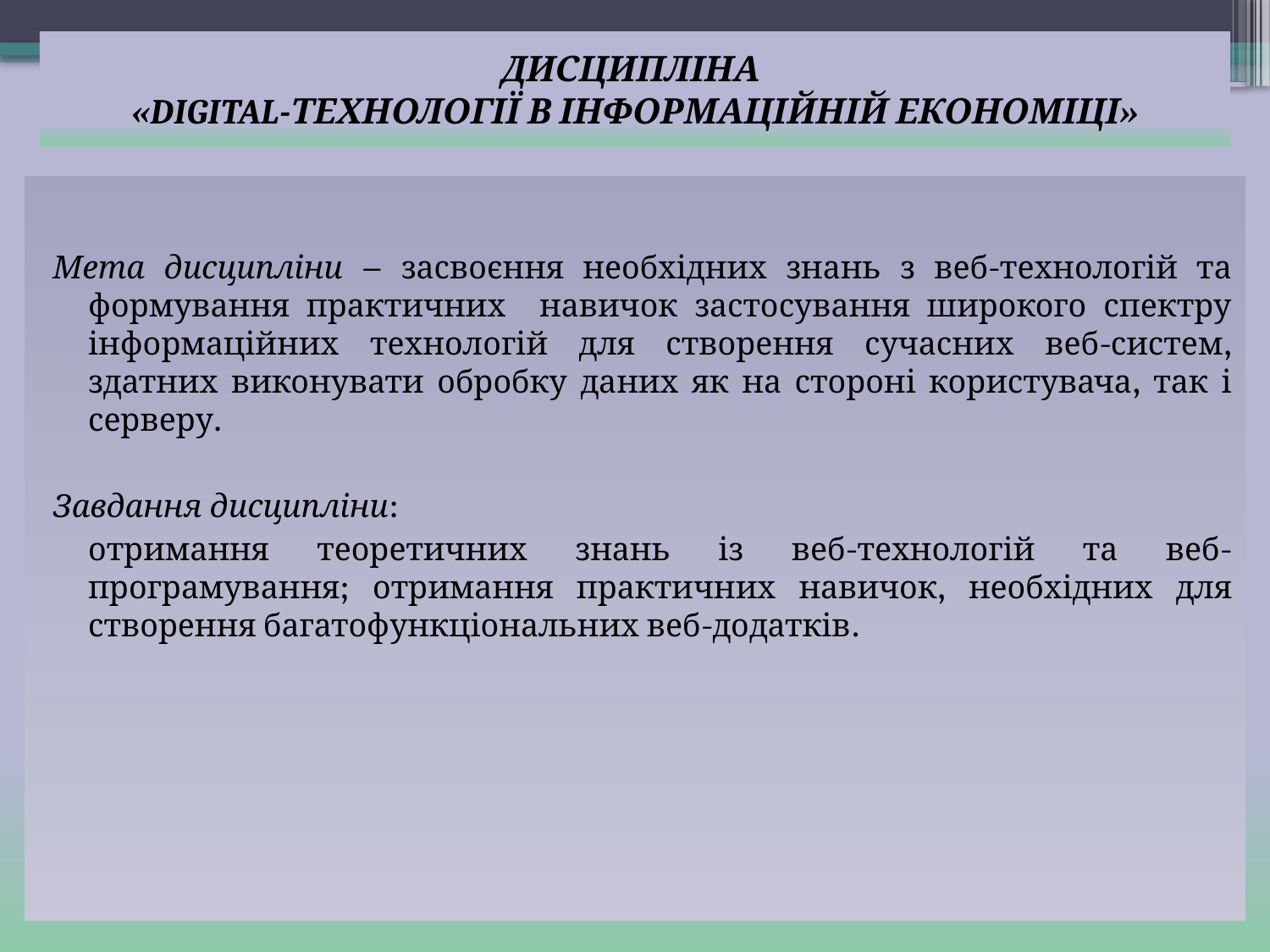

# ДИСЦИПЛІНА «DIGITAL-ТЕХНОЛОГІЇ В ІНФОРМАЦІЙНІЙ ЕКОНОМІЦІ»

Мета дисципліни – засвоєння необхідних знань з веб-технологій та формування практичних  навичок застосування широкого спектру інформаційних технологій для створення сучасних веб-систем, здатних виконувати обробку даних як на стороні користувача, так і серверу.

Завдання дисципліни:
	отримання теоретичних знань із веб-технологій та веб-програмування; отримання практичних навичок, необхідних для створення багатофункціональних веб-додатків.